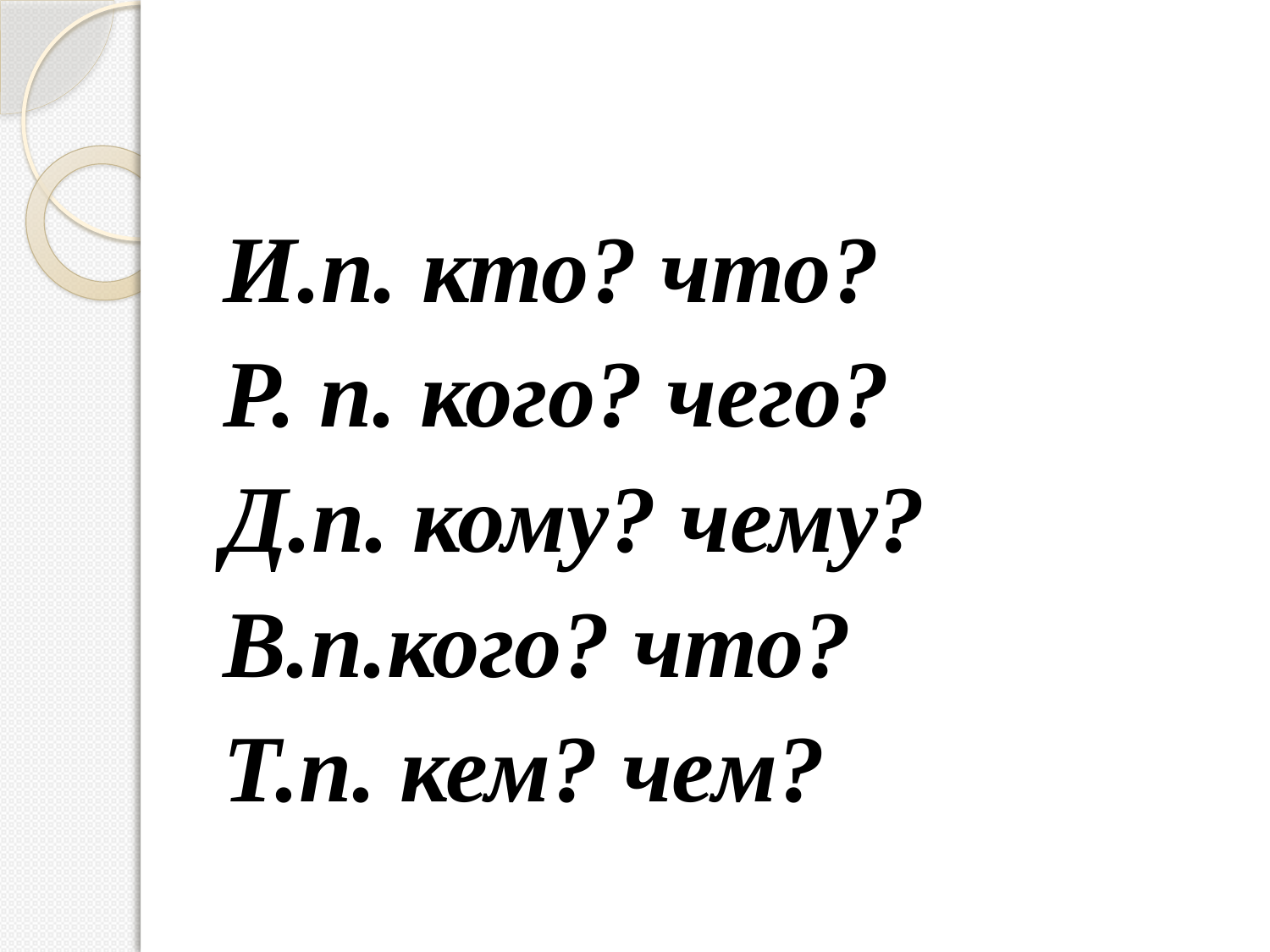

И.п. кто? что?
Р. п. кого? чего?
Д.п. кому? чему?
В.п.кого? что?
Т.п. кем? чем?